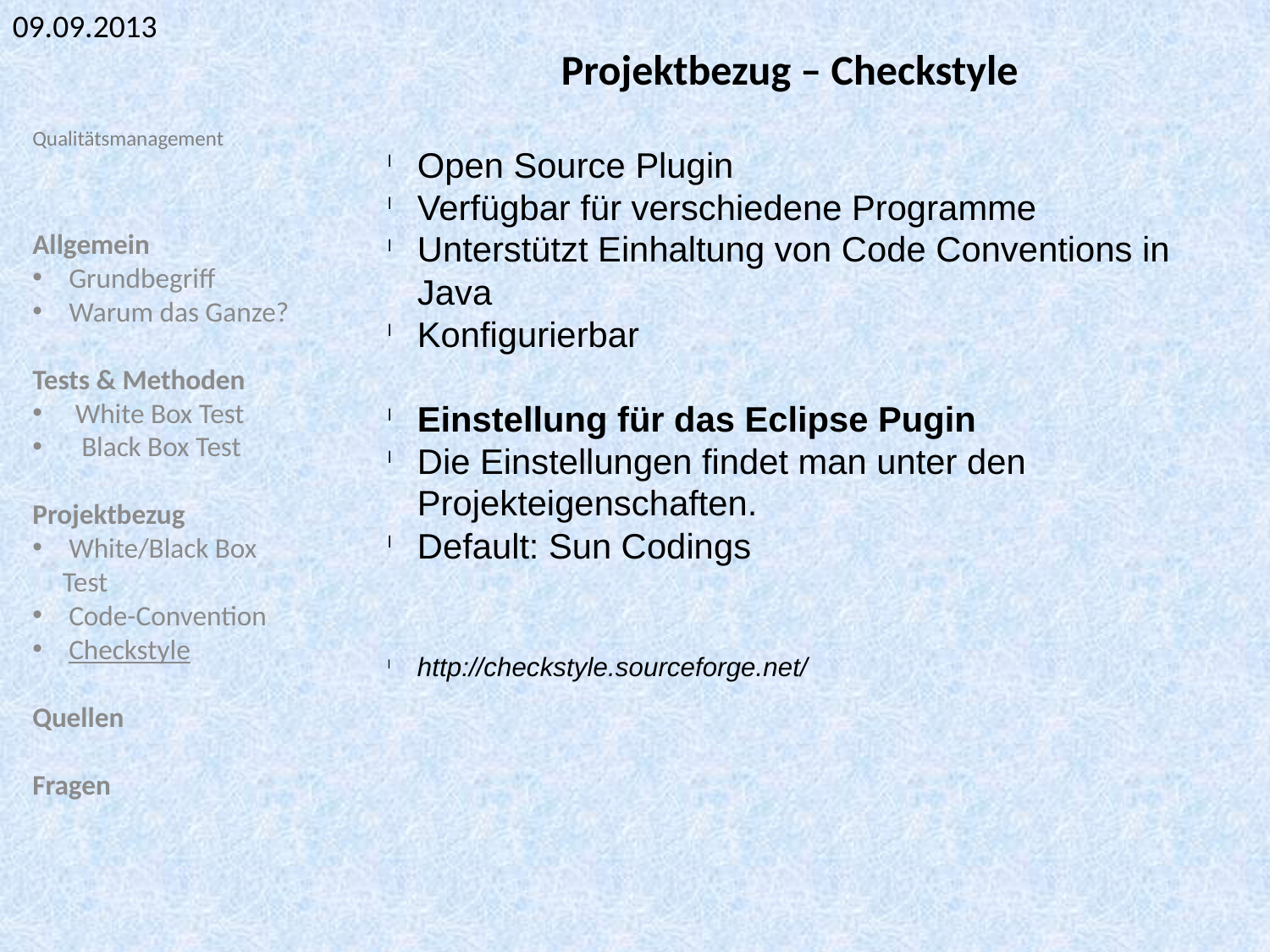

09.09.2013
Projektbezug – Checkstyle

Qualitätsmanagement

Allgemein
 Grundbegriff
 Warum das Ganze?

Tests & Methoden
  White Box Test
   Black Box Test

Projektbezug
 White/Black Box Test
 Code-Convention
 Checkstyle

Quellen

Fragen

Open Source Plugin
Verfügbar für verschiedene Programme
Unterstützt Einhaltung von Code Conventions in Java
Konfigurierbar

Einstellung für das Eclipse Pugin
Die Einstellungen findet man unter den Projekteigenschaften.
Default: Sun Codings

http://checkstyle.sourceforge.net/